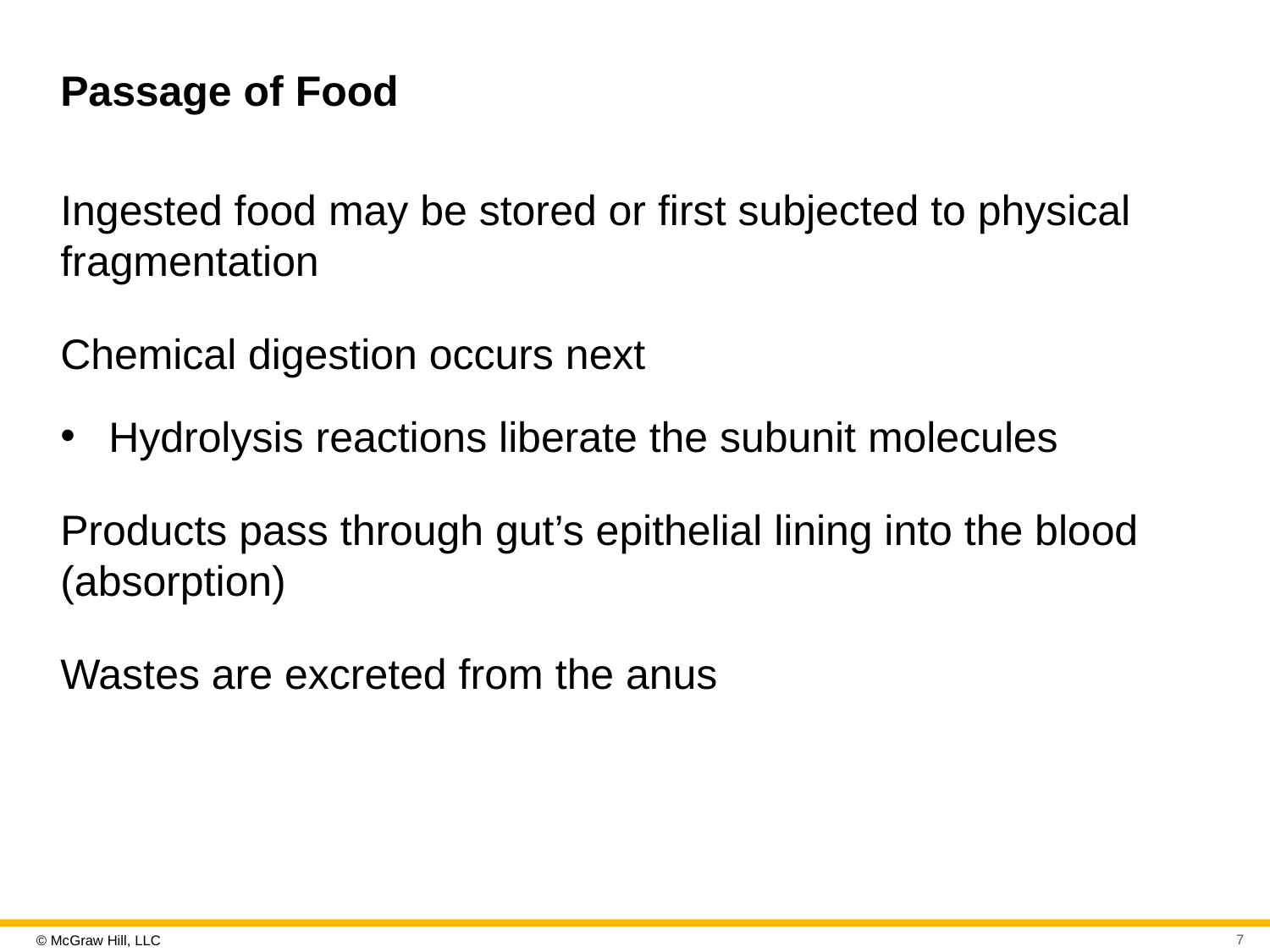

# Passage of Food
Ingested food may be stored or first subjected to physical fragmentation
Chemical digestion occurs next
Hydrolysis reactions liberate the subunit molecules
Products pass through gut’s epithelial lining into the blood (absorption)
Wastes are excreted from the anus
7